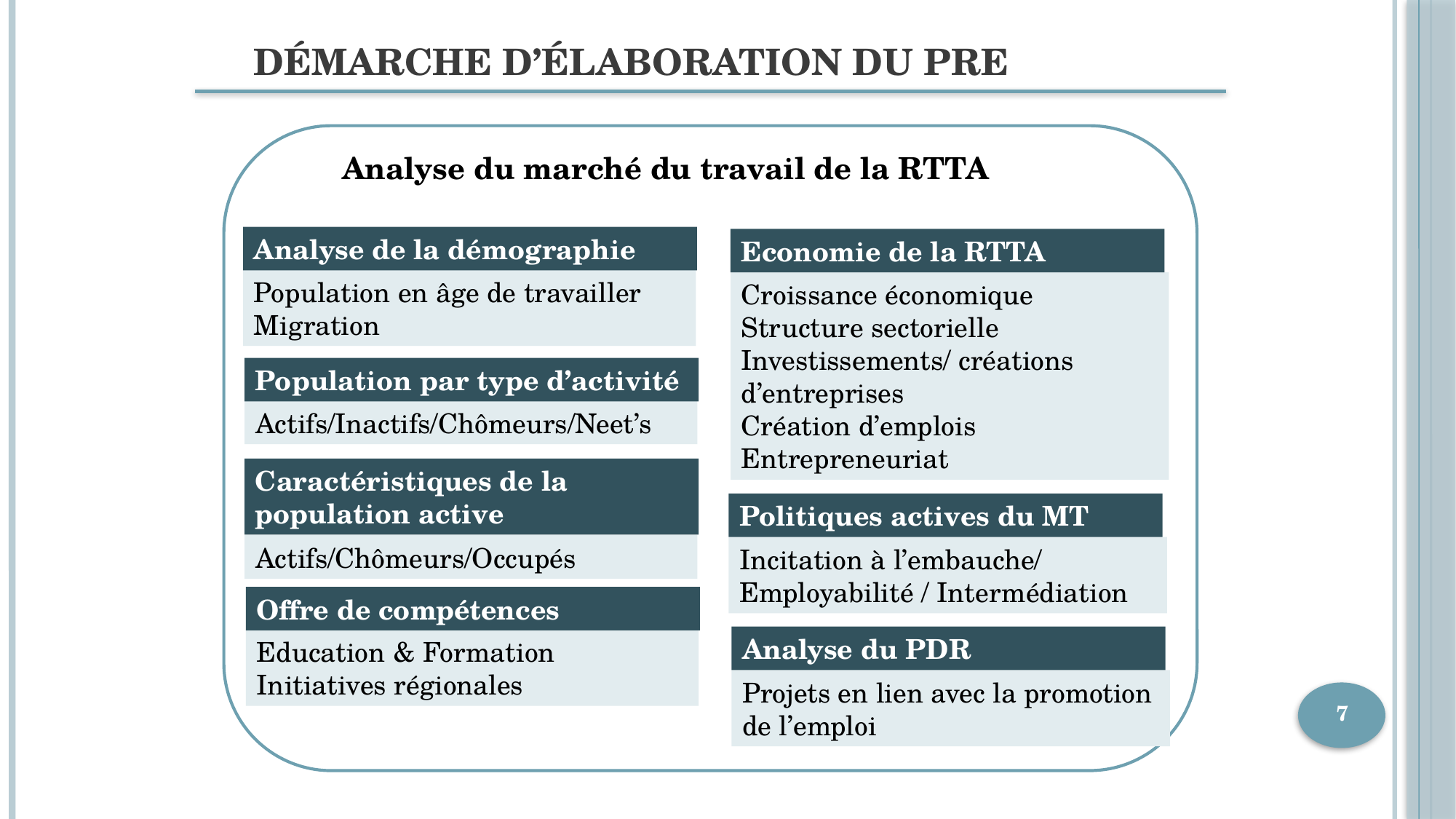

Démarche d’élaboration du PRE

Analyse du marché du travail de la RTTA

Analyse de la démographie
Economie de la RTTA
Population en âge de travailler
Migration
Croissance économique
Structure sectorielle
Investissements/ créations d’entreprises
Création d’emplois
Entrepreneuriat
Population par type d’activité
Actifs/Inactifs/Chômeurs/Neet’s
Caractéristiques de la population active
Politiques actives du MT
Actifs/Chômeurs/Occupés
Incitation à l’embauche/ Employabilité / Intermédiation
Offre de compétences
Analyse du PDR
Education & Formation
Initiatives régionales
Projets en lien avec la promotion de l’emploi
7